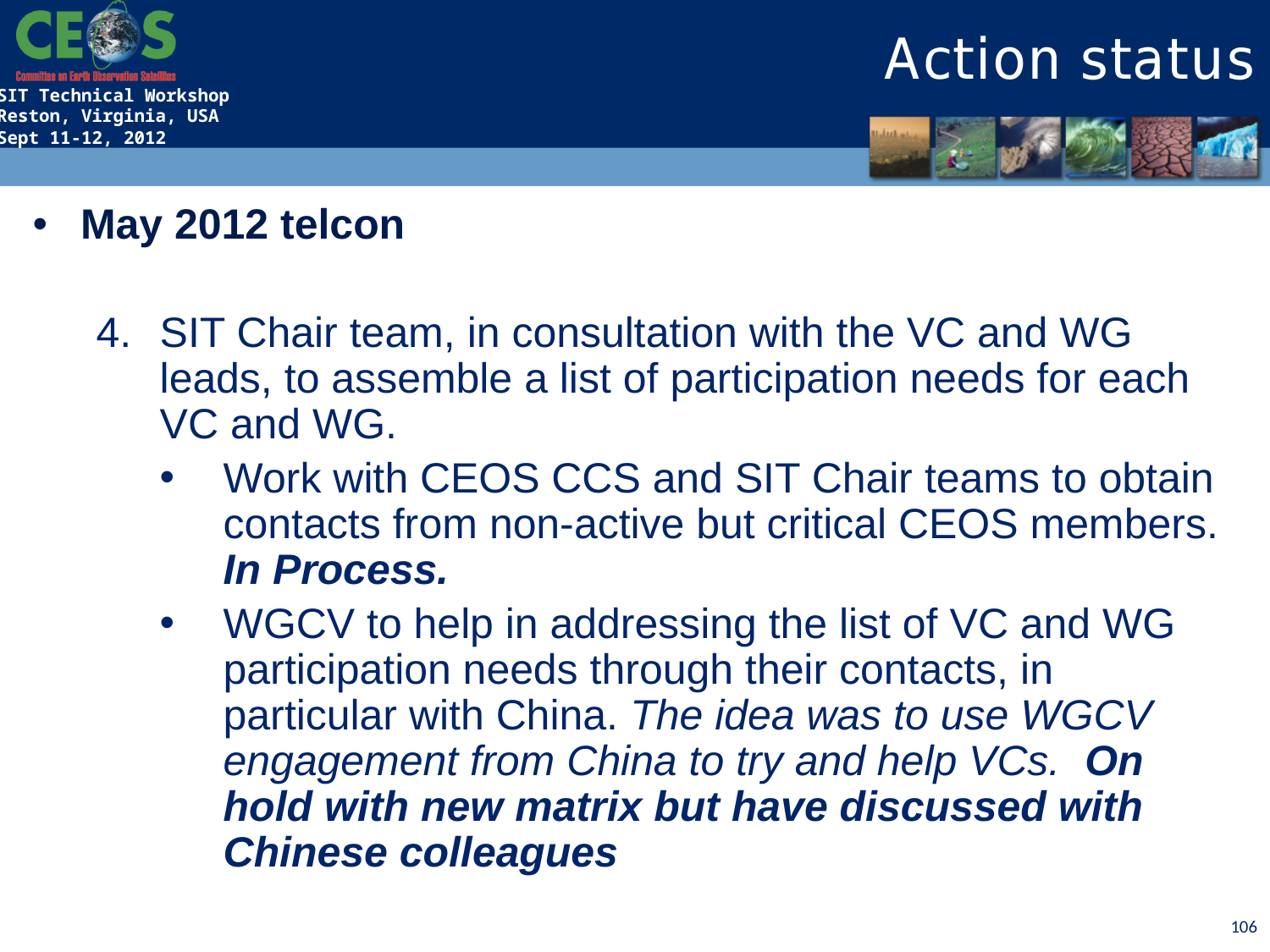

Action status
May 2012 telcon

SIT Chair team, in consultation with the VC and WG leads, to assemble a list of participation needs for each VC and WG.
Work with CEOS CCS and SIT Chair teams to obtain contacts from non-active but critical CEOS members. In Process.
WGCV to help in addressing the list of VC and WG participation needs through their contacts, in particular with China. The idea was to use WGCV engagement from China to try and help VCs.  On hold with new matrix but have discussed with Chinese colleagues

106